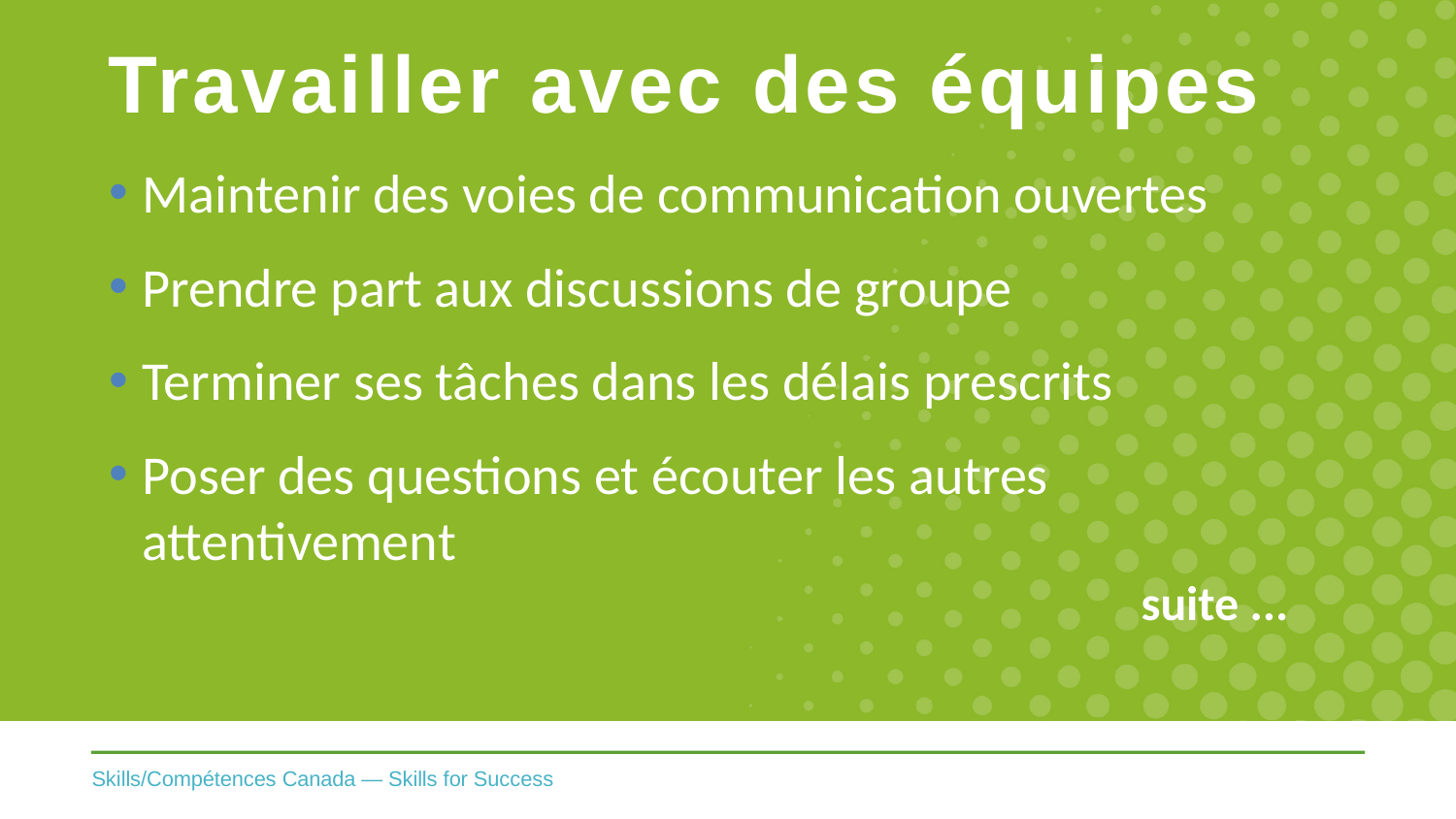

# Travailler avec des équipes
Maintenir des voies de communication ouvertes
Prendre part aux discussions de groupe
Terminer ses tâches dans les délais prescrits
Poser des questions et écouter les autres attentivement
suite ...